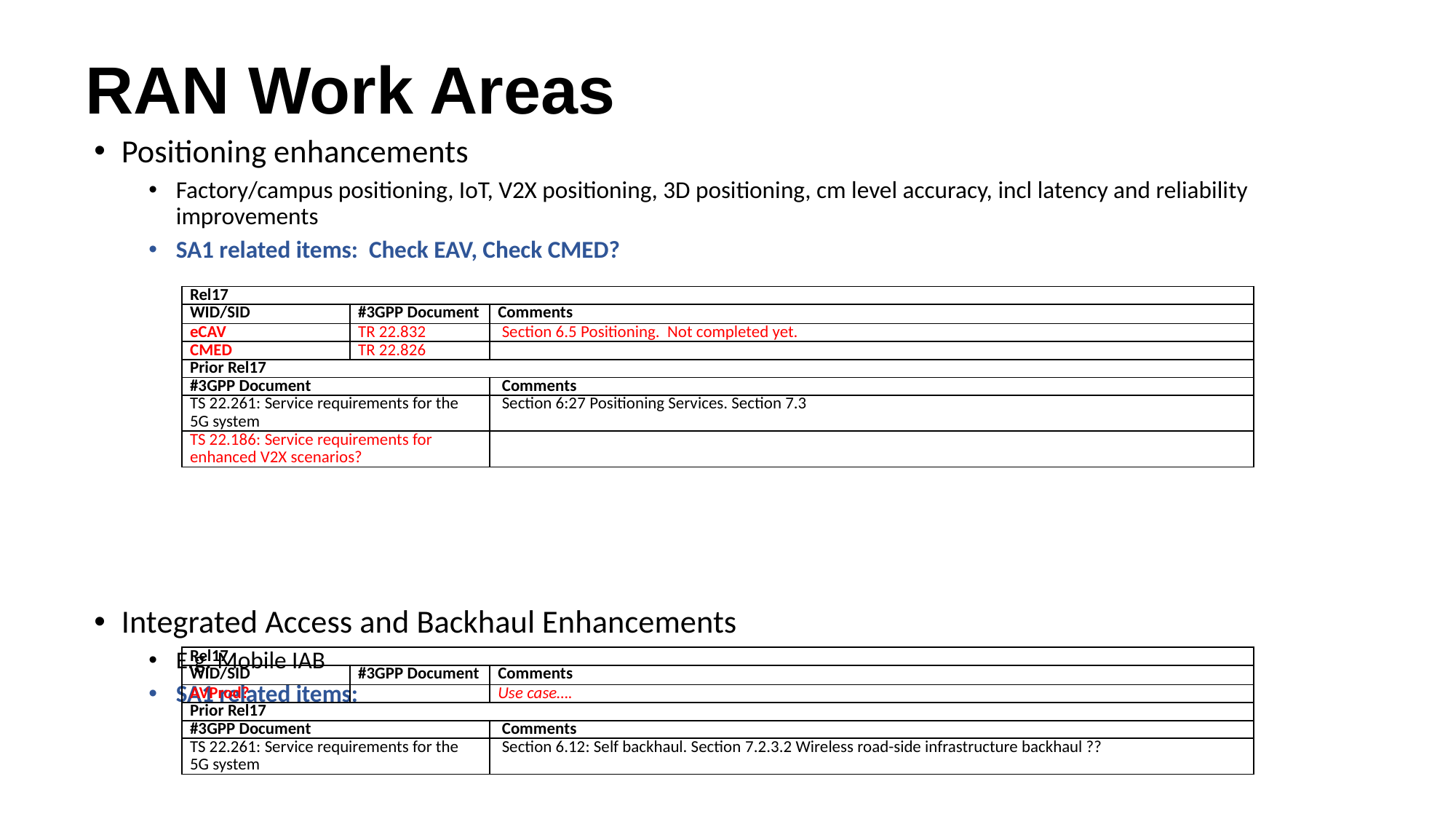

# RAN Work Areas
Positioning enhancements
Factory/campus positioning, IoT, V2X positioning, 3D positioning, cm level accuracy, incl latency and reliability improvements
SA1 related items:  Check EAV, Check CMED?

Integrated Access and Backhaul Enhancements
E.g. Mobile IAB
SA1 related items:

| Rel17 |  |  |
| --- | --- | --- |
| WID/SID | #3GPP Document | Comments |
| eCAV | TR 22.832 | Section 6.5 Positioning. Not completed yet. |
| CMED | TR 22.826 |  |
| Prior Rel17 |  |  |
| #3GPP Document | Comments | Comments |
| TS 22.261: Service requirements for the 5G system | section 6:27 Positioning Services | Section 6:27 Positioning Services. Section 7.3 |
| TS 22.186: Service requirements for enhanced V2X scenarios? |  |  |
| Rel17 |  |  |
| --- | --- | --- |
| WID/SID | #3GPP Document | Comments |
| AVProd? |  | Use case…. |
| Prior Rel17 |  |  |
| #3GPP Document | Comments | Comments |
| TS 22.261: Service requirements for the 5G system | sec 6.12: Self backhaul | Section 6.12: Self backhaul. Section 7.2.3.2 Wireless road-side infrastructure backhaul ?? |